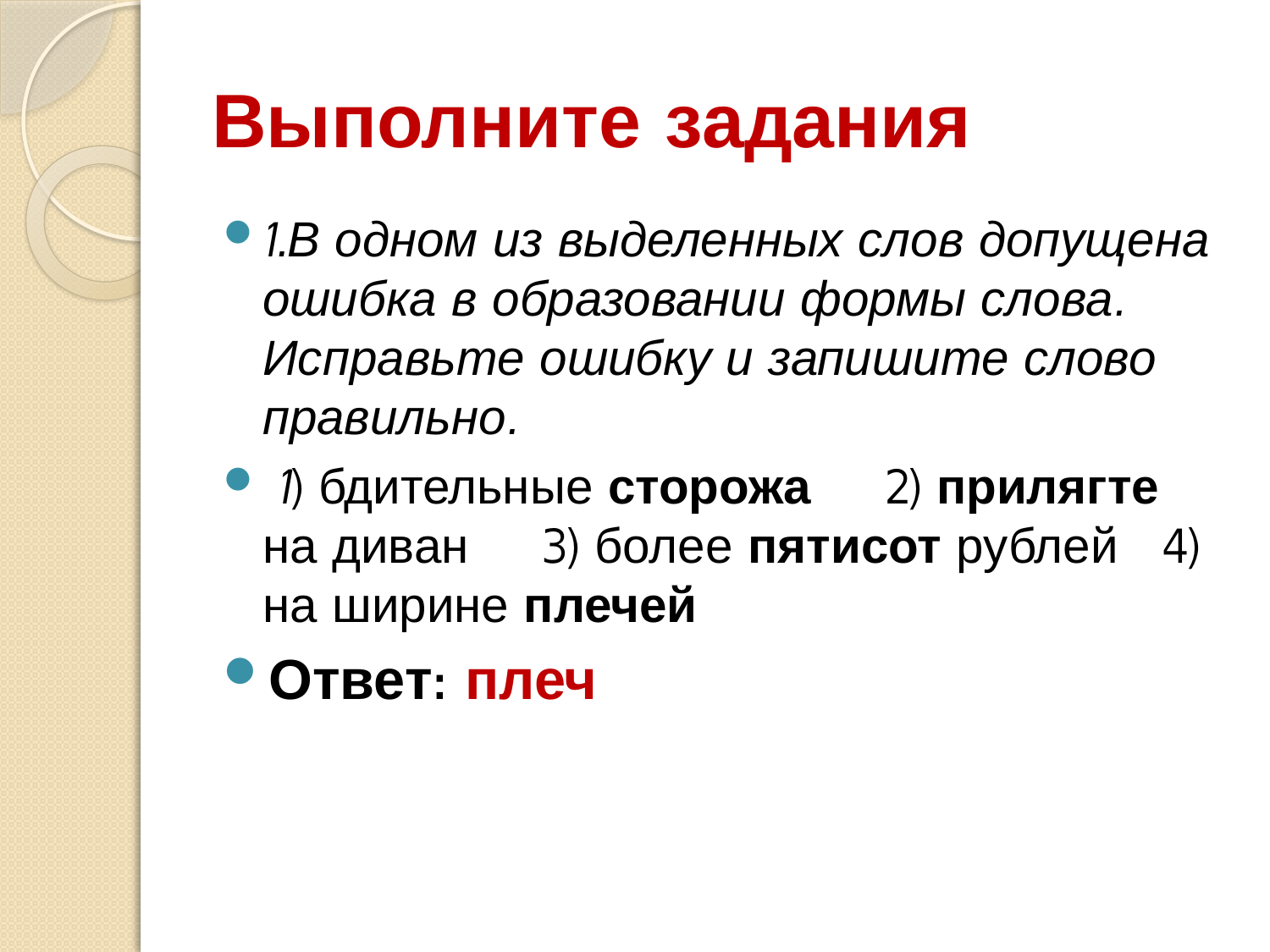

# Выполните задания
1.В одном из выделенных слов допущена ошибка в образовании формы слова. Исправьте ошибку и запишите слово правильно.
 1) бдительные сторожа     2) прилягте на диван     3) более пятисот рублей   4) на ширине плечей
Ответ: плеч